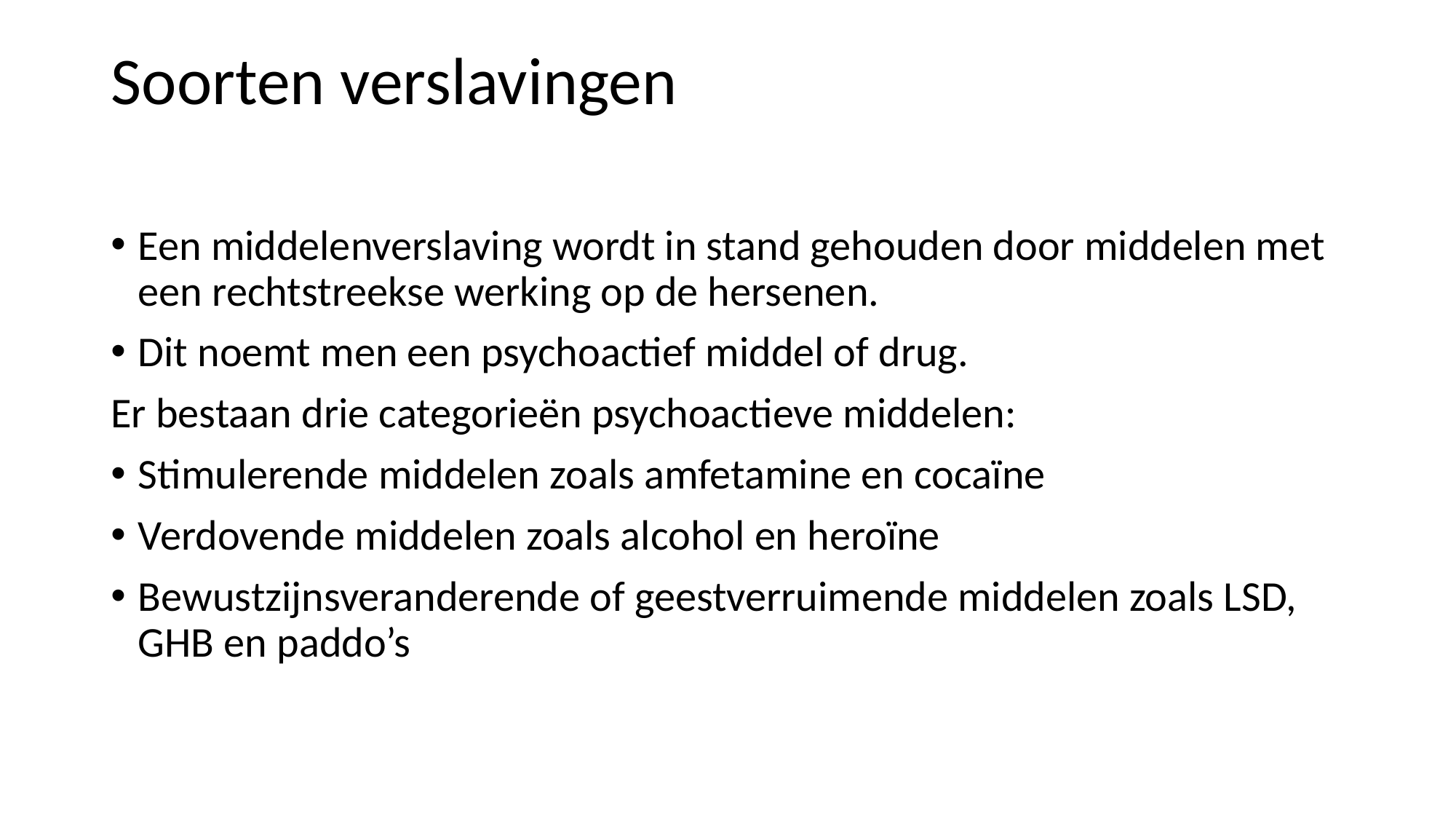

# Soorten verslavingen
Een middelenverslaving wordt in stand gehouden door middelen met een rechtstreekse werking op de hersenen.
Dit noemt men een psychoactief middel of drug.
Er bestaan drie categorieën psychoactieve middelen:
Stimulerende middelen zoals amfetamine en cocaïne
Verdovende middelen zoals alcohol en heroïne
Bewustzijnsveranderende of geestverruimende middelen zoals LSD, GHB en paddo’s